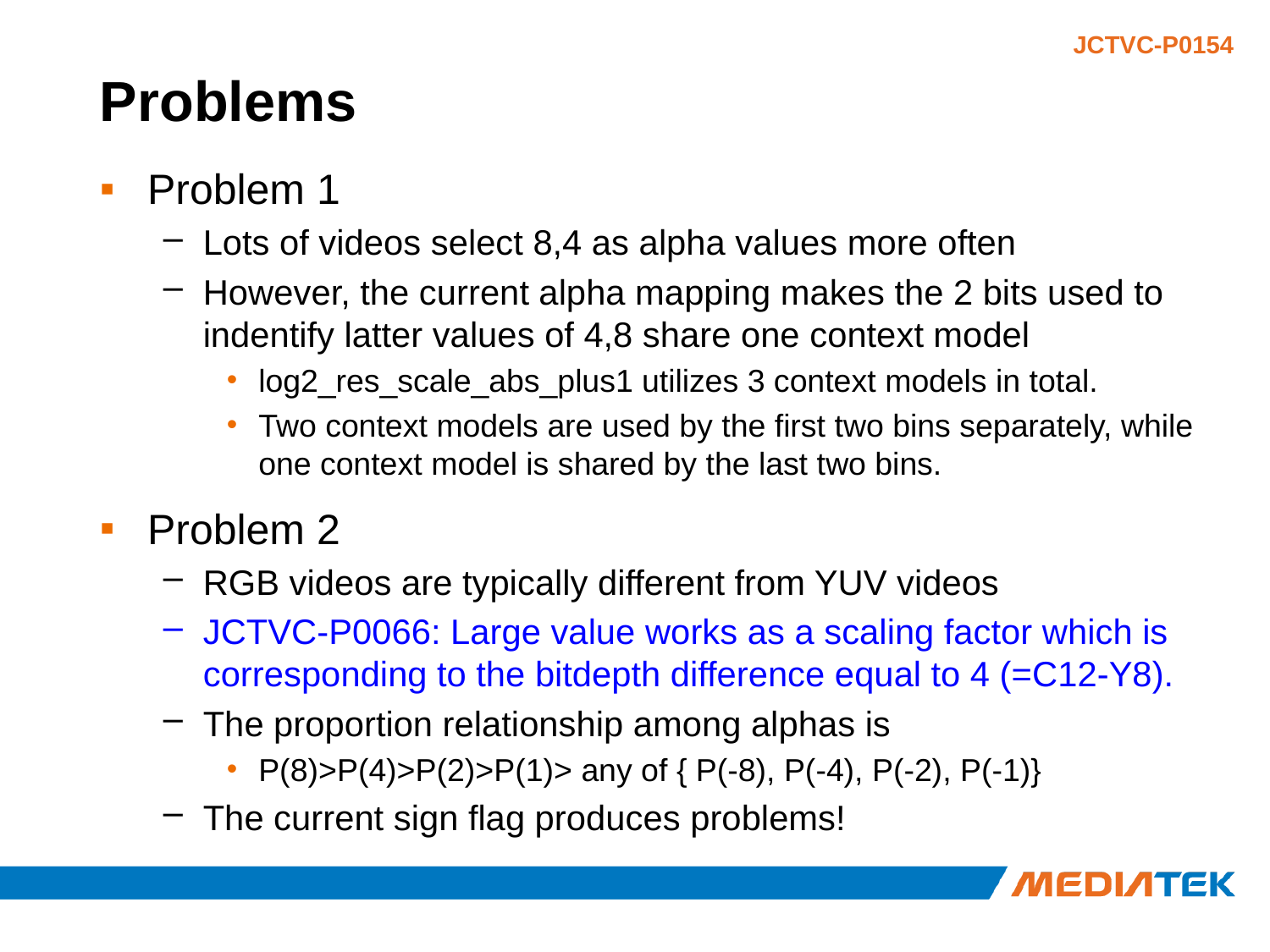

# Problems
Problem 1
Lots of videos select 8,4 as alpha values more often
However, the current alpha mapping makes the 2 bits used to indentify latter values of 4,8 share one context model
log2_res_scale_abs_plus1 utilizes 3 context models in total.
Two context models are used by the first two bins separately, while one context model is shared by the last two bins.
Problem 2
RGB videos are typically different from YUV videos
JCTVC-P0066: Large value works as a scaling factor which is corresponding to the bitdepth difference equal to 4 (=C12-Y8).
The proportion relationship among alphas is
P(8)>P(4)>P(2)>P(1)> any of { P(-8), P(-4), P(-2), P(-1)}
The current sign flag produces problems!

3